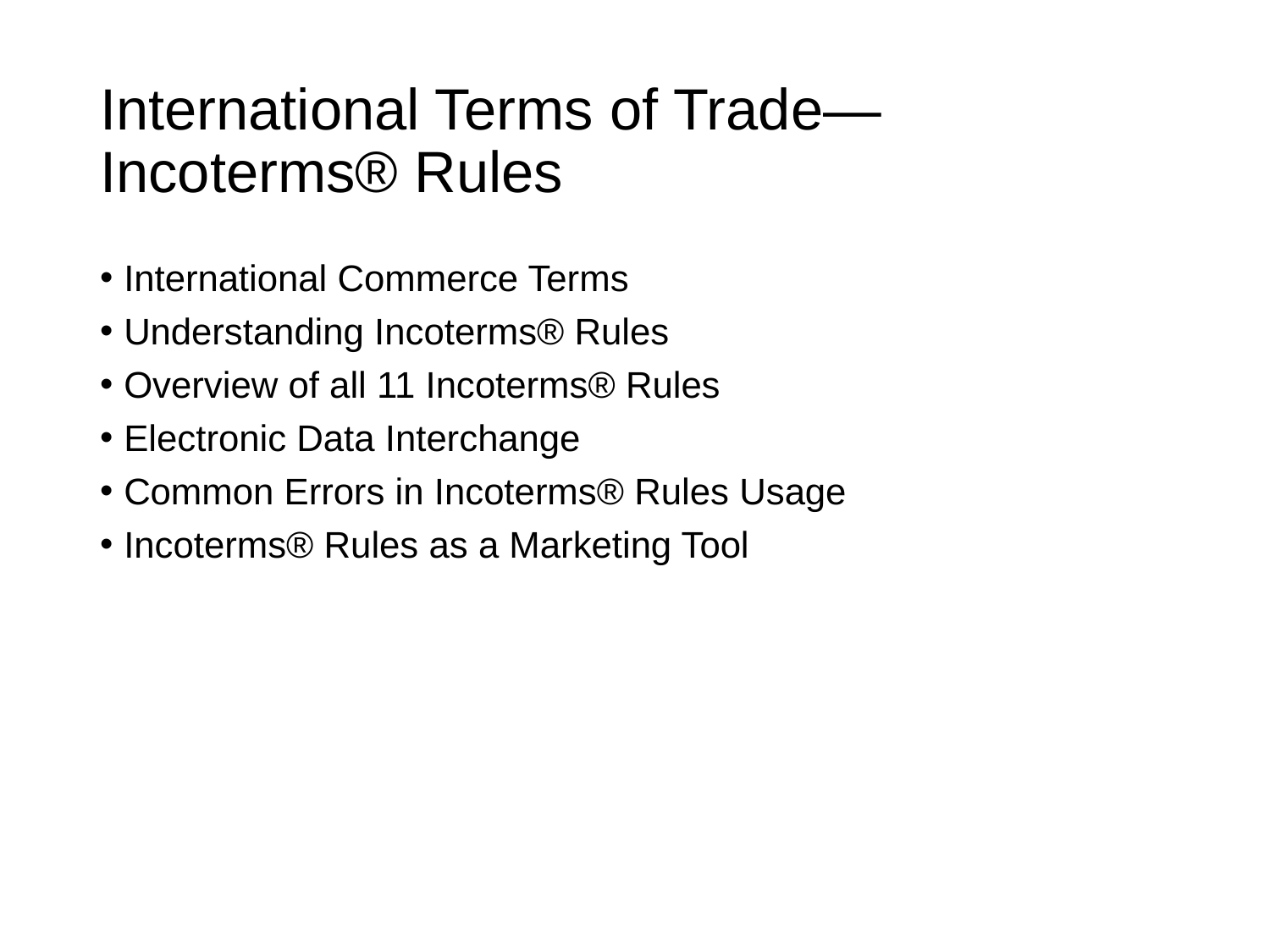

# International Terms of Trade— Incoterms® Rules
International Commerce Terms
Understanding Incoterms® Rules
Overview of all 11 Incoterms® Rules
Electronic Data Interchange
Common Errors in Incoterms® Rules Usage
Incoterms® Rules as a Marketing Tool